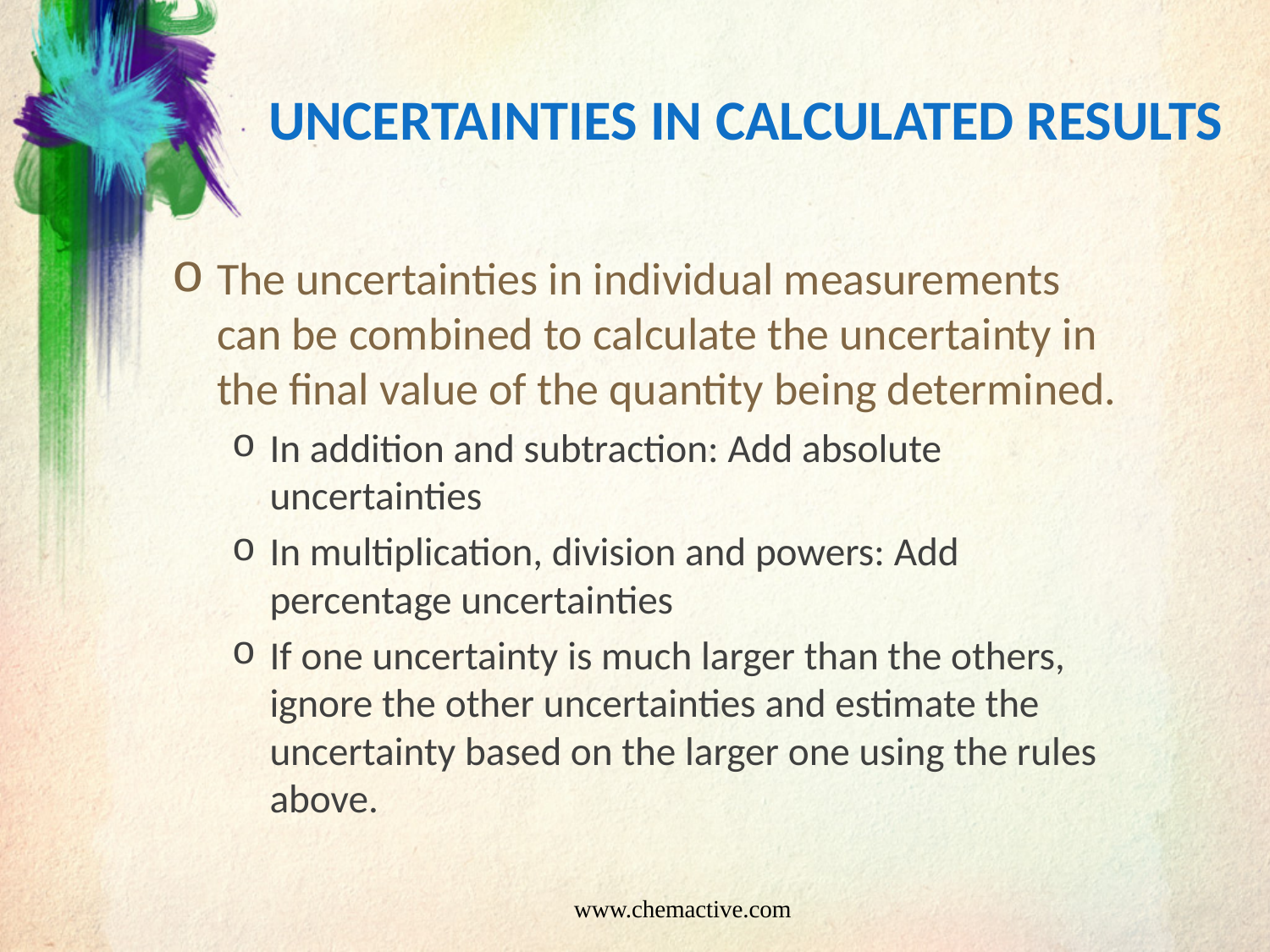

# Uncertainties in calculated results
The uncertainties in individual measurements can be combined to calculate the uncertainty in the final value of the quantity being determined.
In addition and subtraction: Add absolute uncertainties
In multiplication, division and powers: Add percentage uncertainties
If one uncertainty is much larger than the others, ignore the other uncertainties and estimate the uncertainty based on the larger one using the rules above.
www.chemactive.com